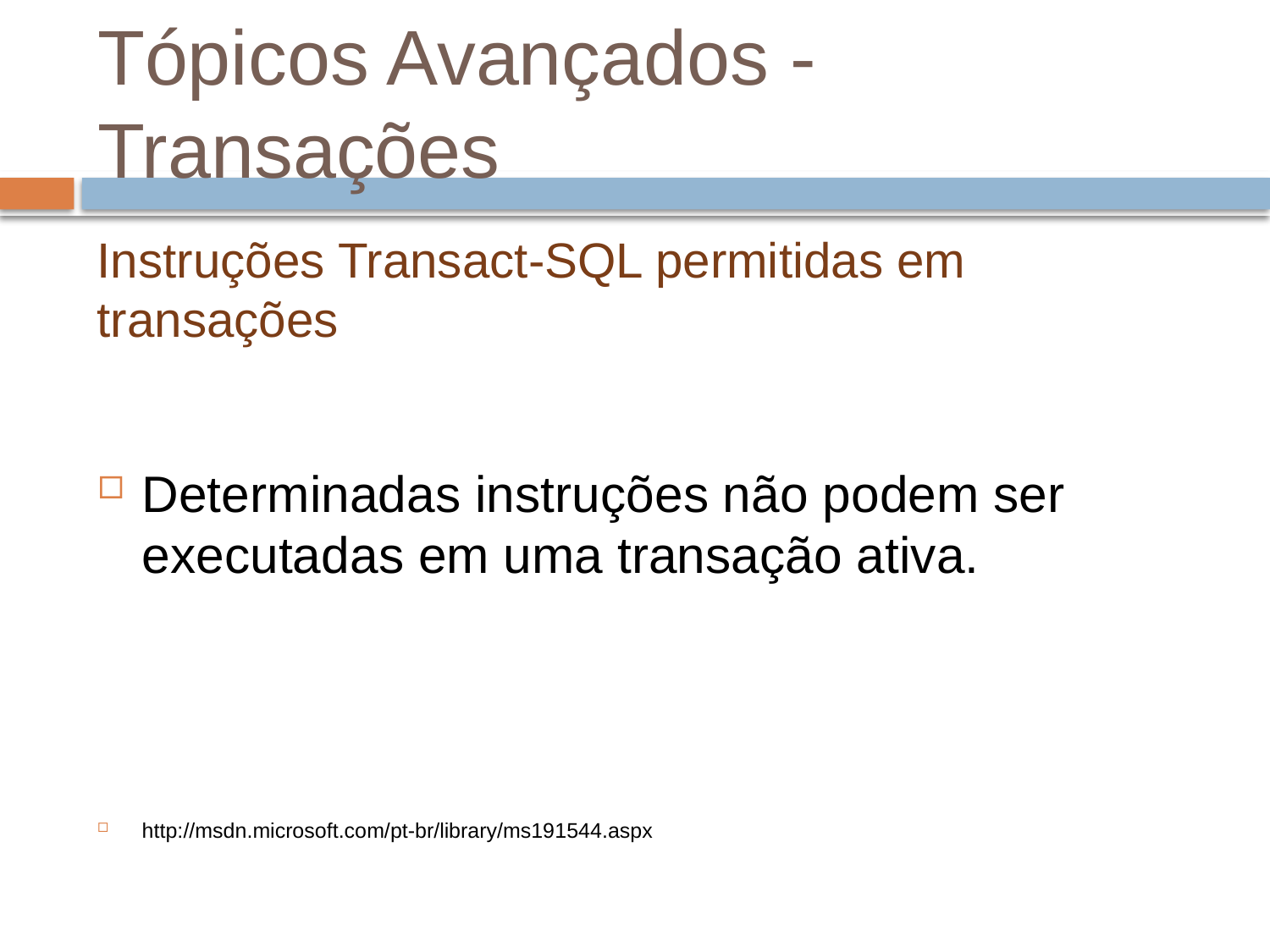

# Tópicos Avançados - Transações
Instruções Transact-SQL permitidas em transações

Determinadas instruções não podem ser executadas em uma transação ativa.

http://msdn.microsoft.com/pt-br/library/ms191544.aspx